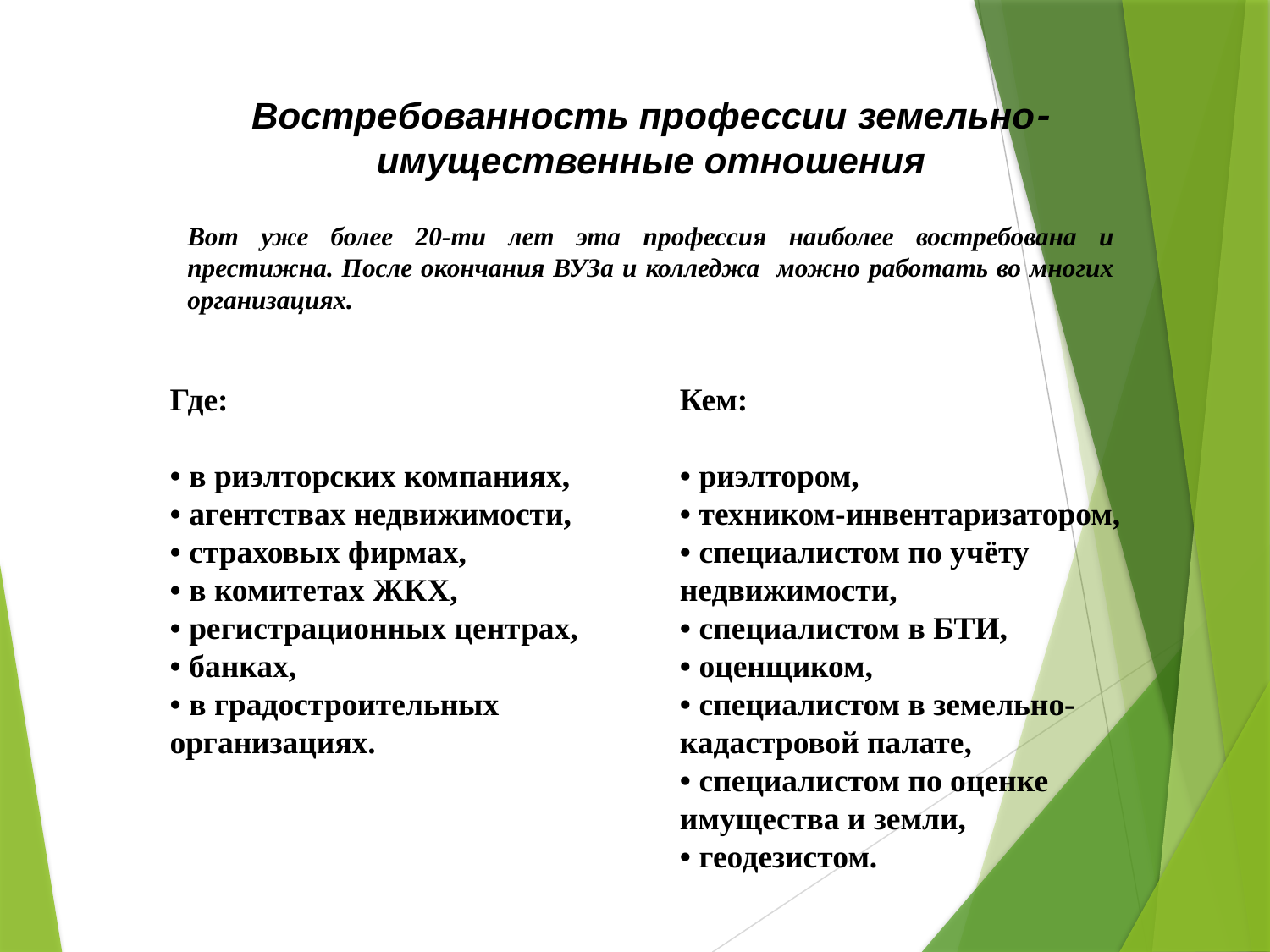

Востребованность профессии земельно-имущественные отношения

Вот уже более 20-ти лет эта профессия наиболее востребована и престижна. После окончания ВУЗа и колледжа  можно работать во многих организациях.

Где:

• в риэлторских компаниях,
• агентствах недвижимости,
• страховых фирмах,
• в комитетах ЖКХ,
• регистрационных центрах,
• банках,
• в градостроительных организациях.

Кем:

• риэлтором,
• техником-инвентаризатором,
• специалистом по учёту недвижимости,
• специалистом в БТИ,
• оценщиком,
• специалистом в земельно-кадастровой палате,
• специалистом по оценке имущества и земли,
• геодезистом.